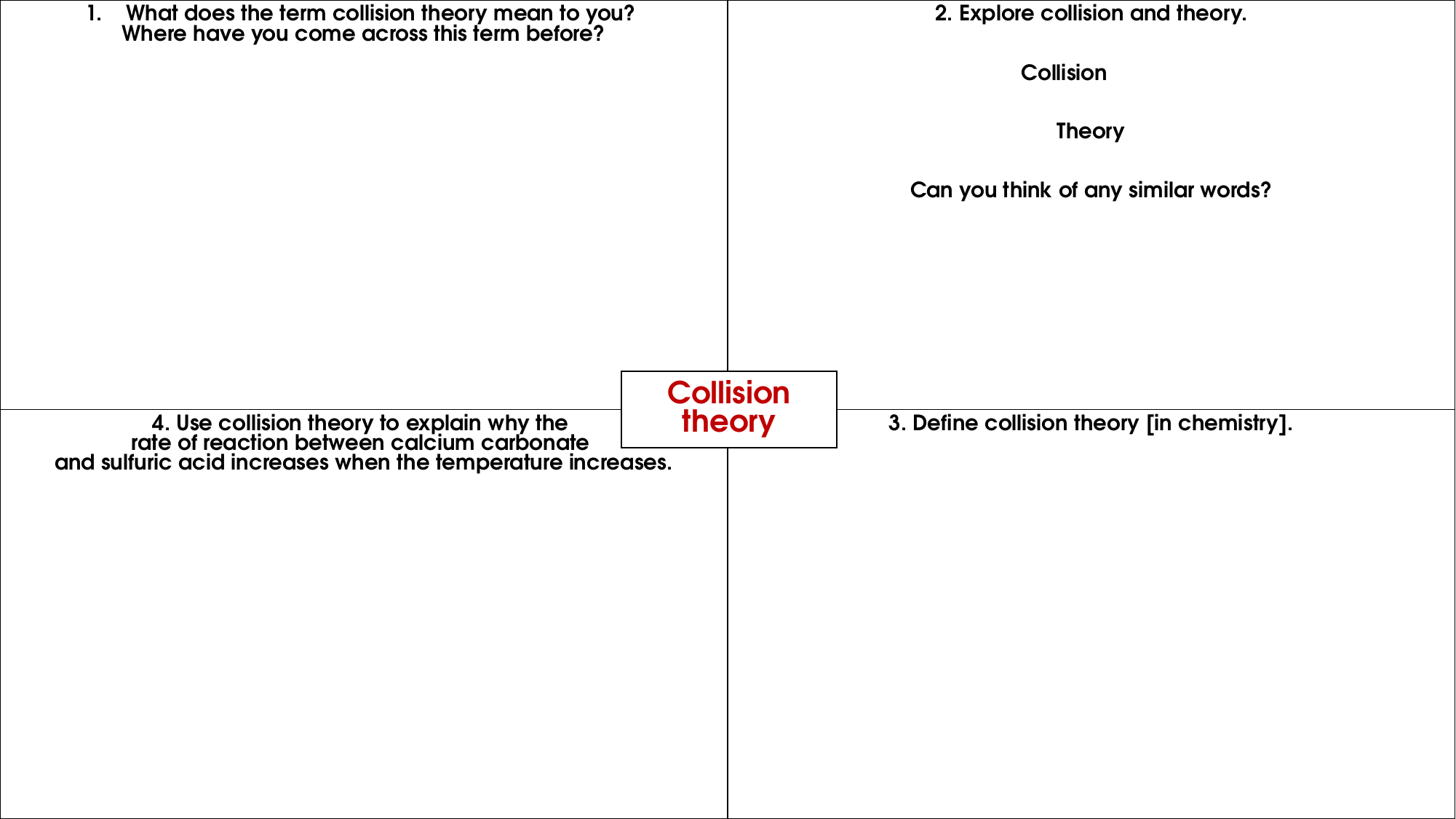

| What does the term collision theory mean to you? Where have you come across this term before? | 2. Explore collision and theory. Collision Theory Can you think of any similar words? |
| --- | --- |
| 4. Use collision theory to explain why the rate of reaction between calcium carbonate and sulfuric acid increases when the temperature increases. | 3. Define collision theory [in chemistry]. |
# Frayer model: collision theory
| Collision theory |
| --- |